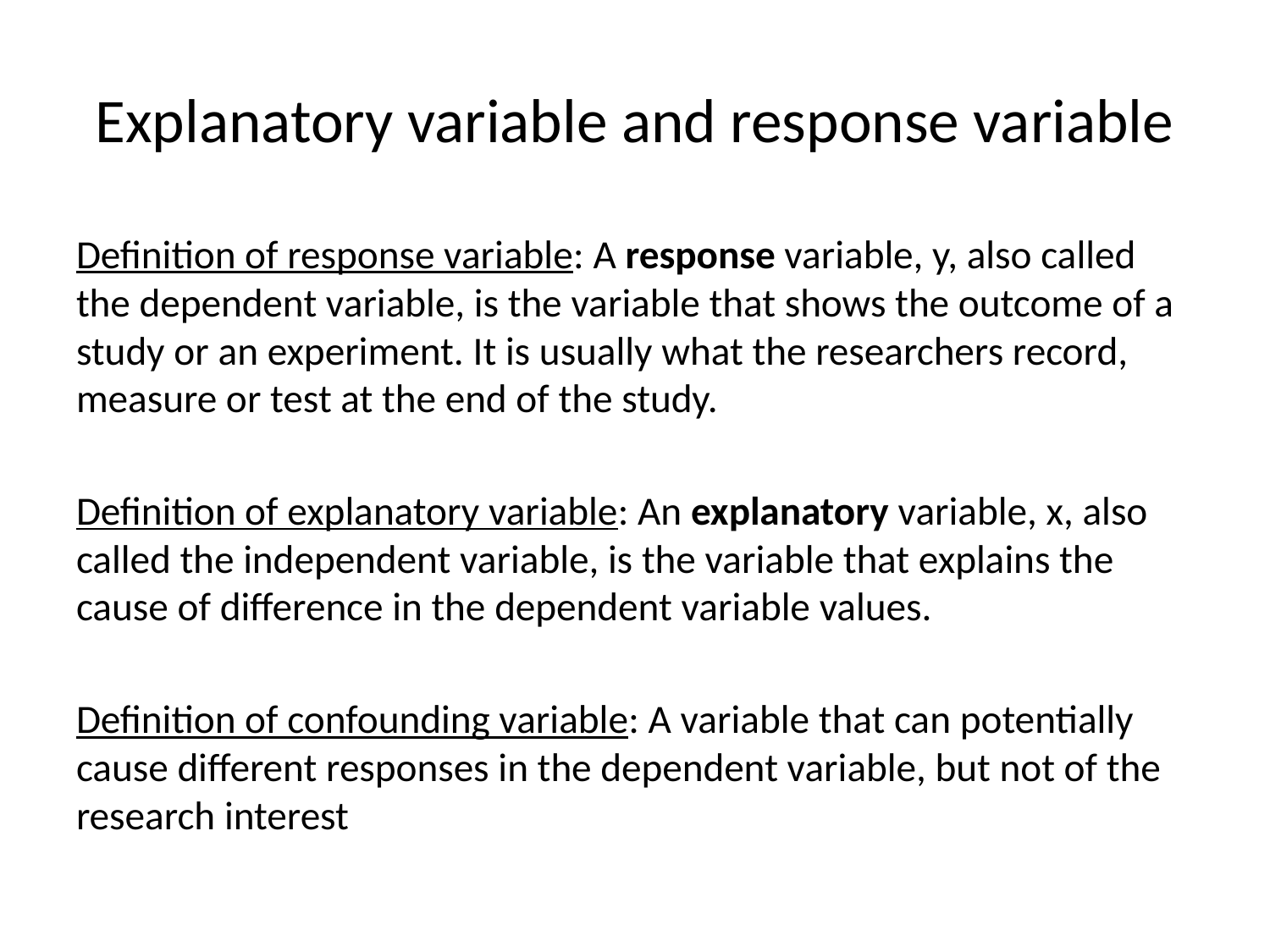

# Explanatory variable and response variable
Definition of response variable: A response variable, y, also called the dependent variable, is the variable that shows the outcome of a study or an experiment. It is usually what the researchers record, measure or test at the end of the study.

Definition of explanatory variable: An explanatory variable, x, also called the independent variable, is the variable that explains the cause of difference in the dependent variable values.

Definition of confounding variable: A variable that can potentially cause different responses in the dependent variable, but not of the research interest